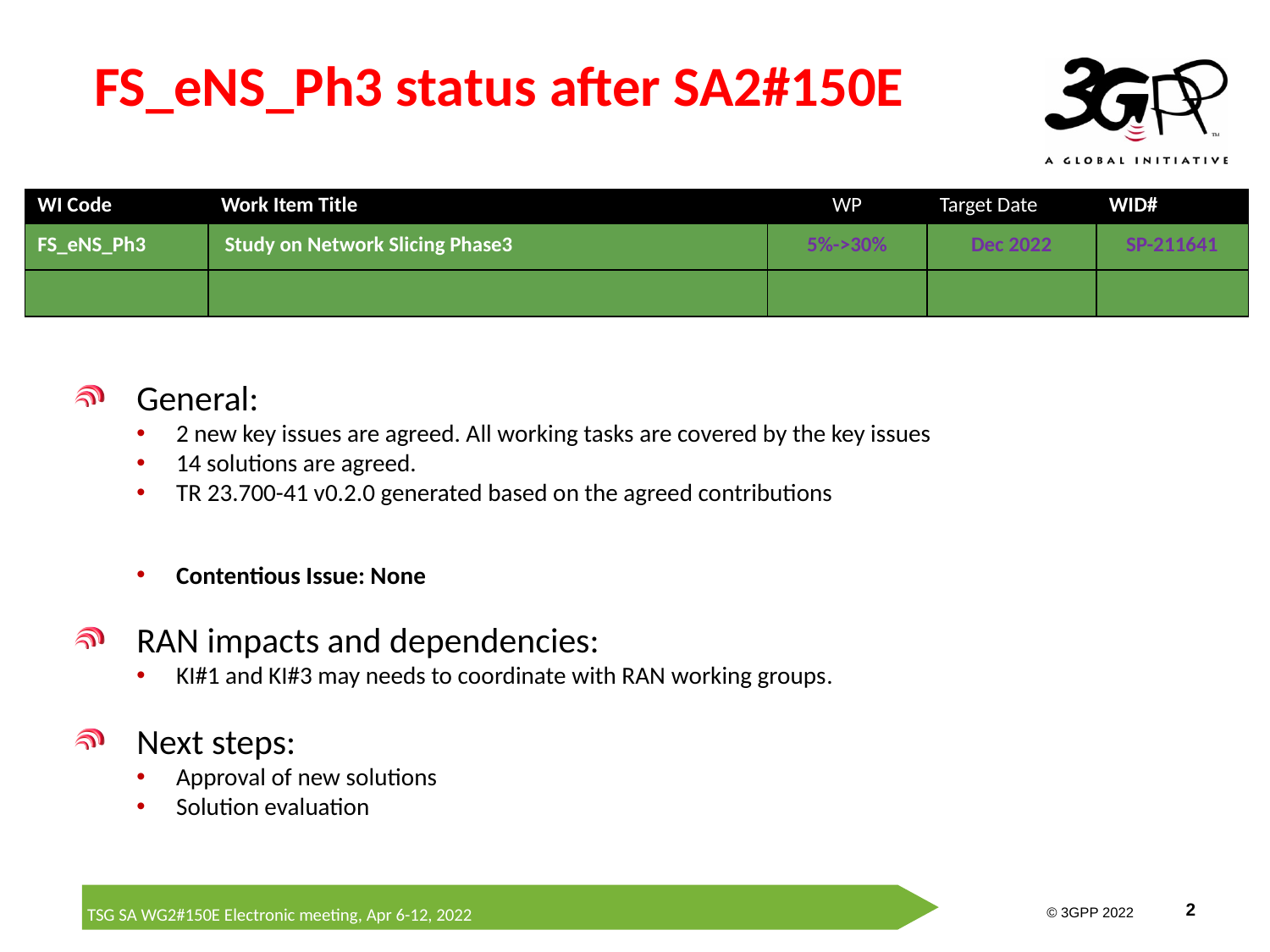

# FS_eNS_Ph3 status after SA2#150E
| WI Code | Work Item Title | WP | Target Date | WID# |
| --- | --- | --- | --- | --- |
| FS\_eNS\_Ph3 | Study on Network Slicing Phase3 | 5%->30% | Dec 2022 | SP-211641 |
|  |  |  |  |  |
General:
2 new key issues are agreed. All working tasks are covered by the key issues
14 solutions are agreed.
TR 23.700-41 v0.2.0 generated based on the agreed contributions

Contentious Issue: None

RAN impacts and dependencies:
KI#1 and KI#3 may needs to coordinate with RAN working groups.

Next steps:
Approval of new solutions
Solution evaluation